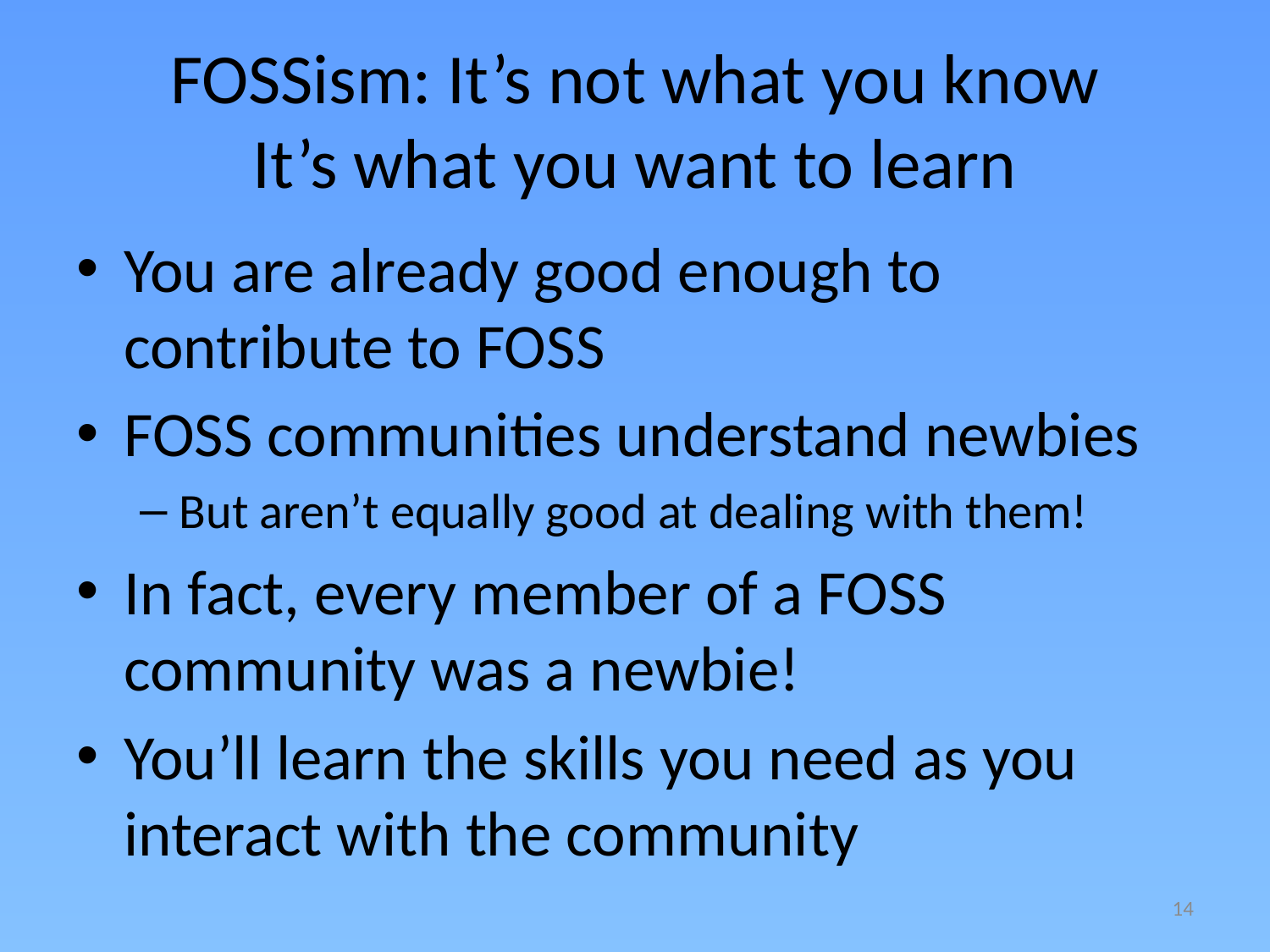

# FOSSism: It’s not what you know It’s what you want to learn
You are already good enough to contribute to FOSS
FOSS communities understand newbies
But aren’t equally good at dealing with them!
In fact, every member of a FOSS community was a newbie!
You’ll learn the skills you need as you interact with the community
14